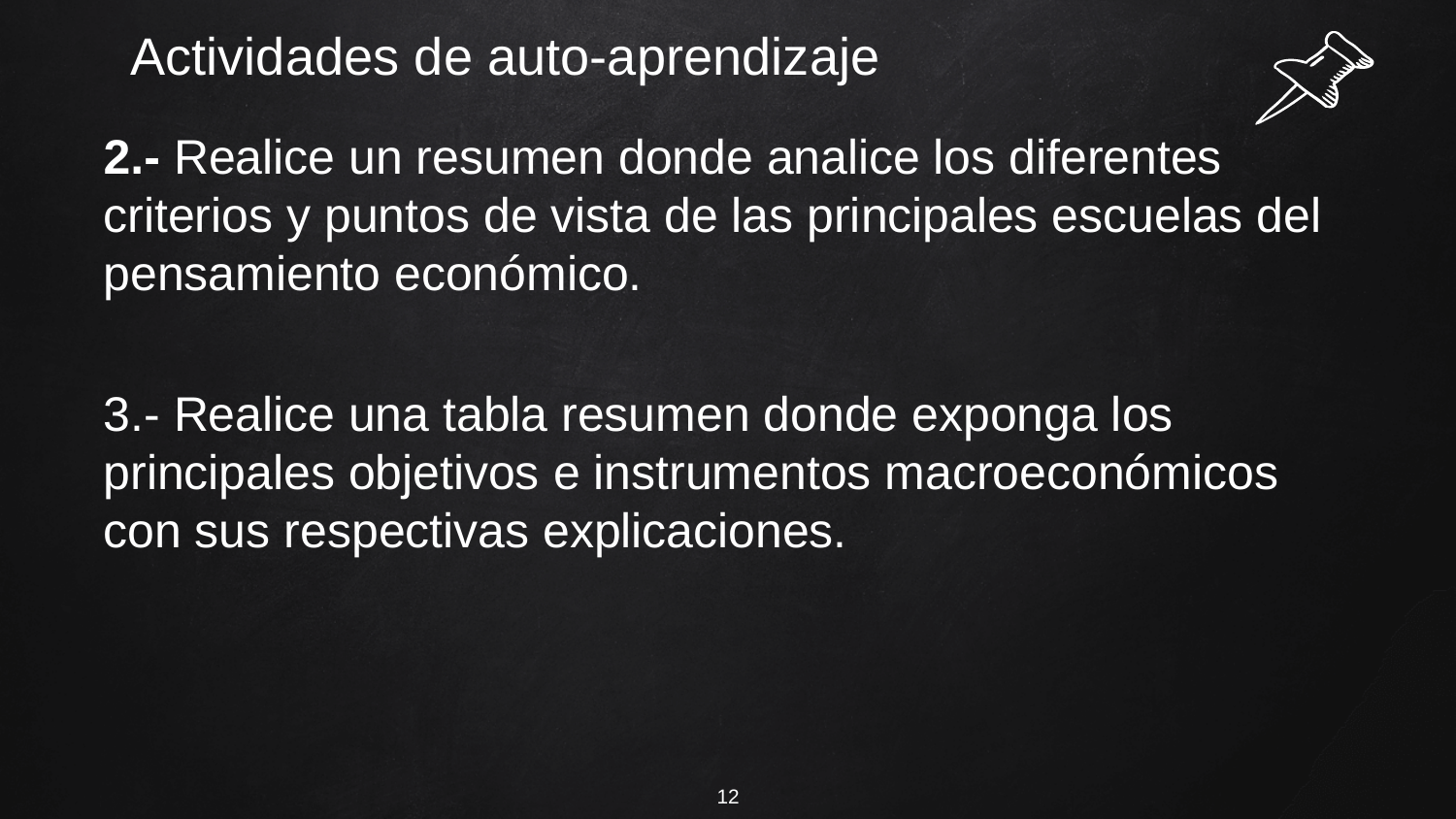

# Actividades de auto-aprendizaje

2.- Realice un resumen donde analice los diferentes criterios y puntos de vista de las principales escuelas del pensamiento económico.

3.- Realice una tabla resumen donde exponga los principales objetivos e instrumentos macroeconómicos con sus respectivas explicaciones.

12